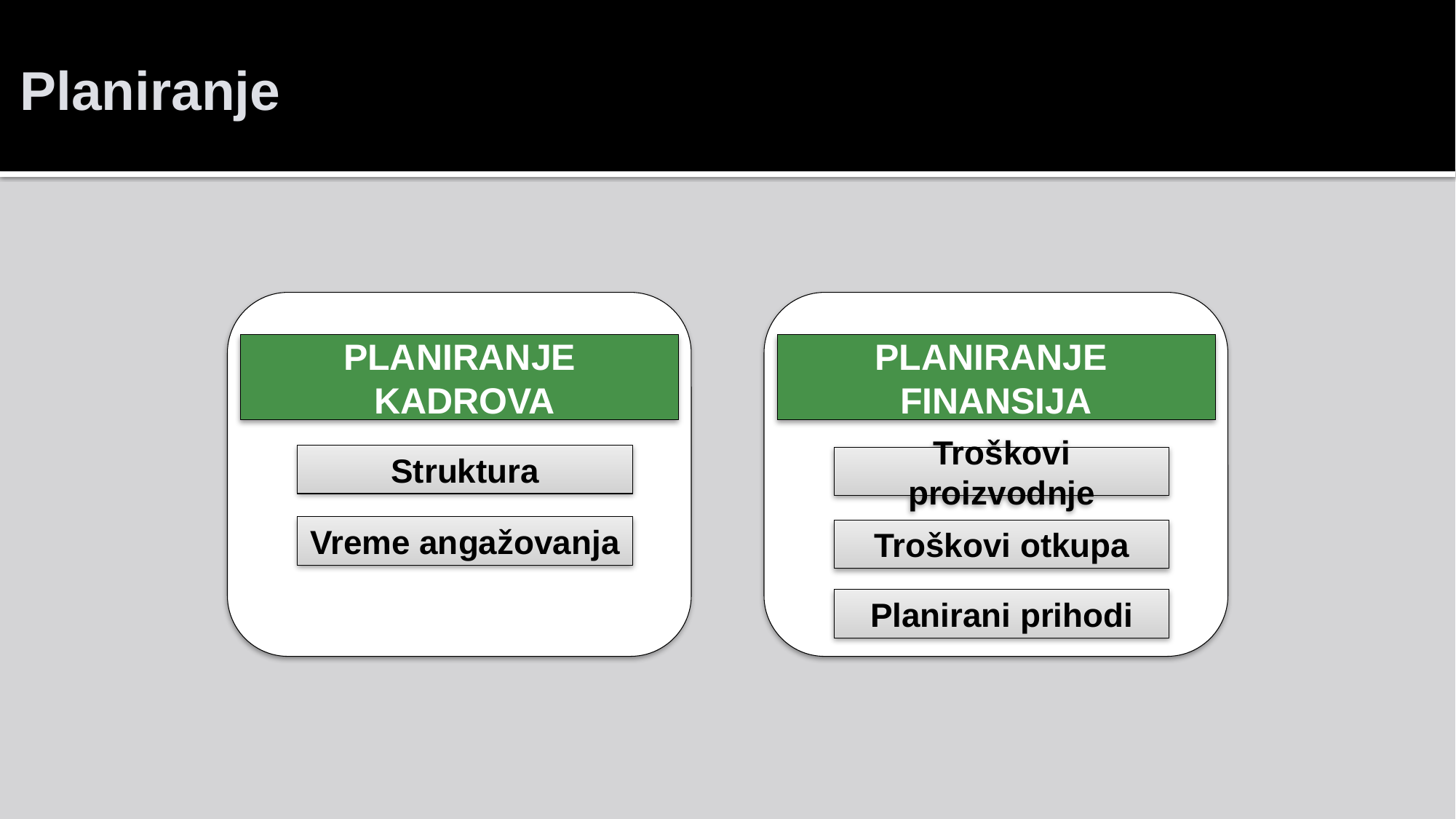

# Planiranje

PLANIRANJE
 KADROVA
PLANIRANJE
FINANSIJA
Struktura
Troškovi proizvodnje
Vreme angažovanja
Troškovi otkupa
Planirani prihodi